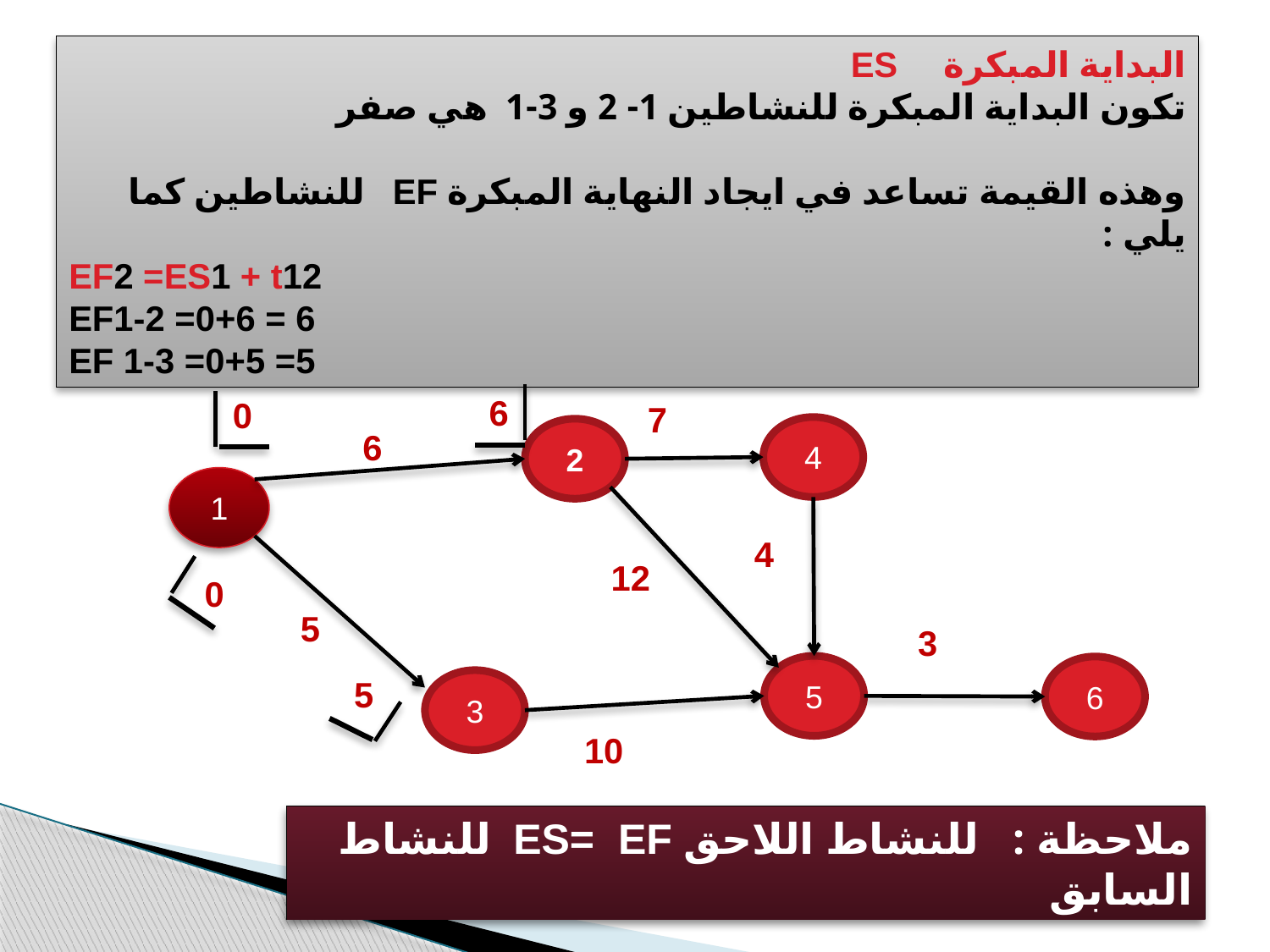

البداية المبكرة     ES
تكون البداية المبكرة للنشاطين 1- 2 و 3-1  هي صفر

وهذه القيمة تساعد في ايجاد النهاية المبكرة EF   للنشاطين كما يلي :
EF2 =ES1 + t12
EF1-2 =0+6 = 6
EF 1-3 =0+5 =5
6
0
7
4
6
2
1
4
12
0
5
3
5
6
5
3
10
ملاحظة :   للنشاط اللاحق ES=  EF  للنشاط السابق